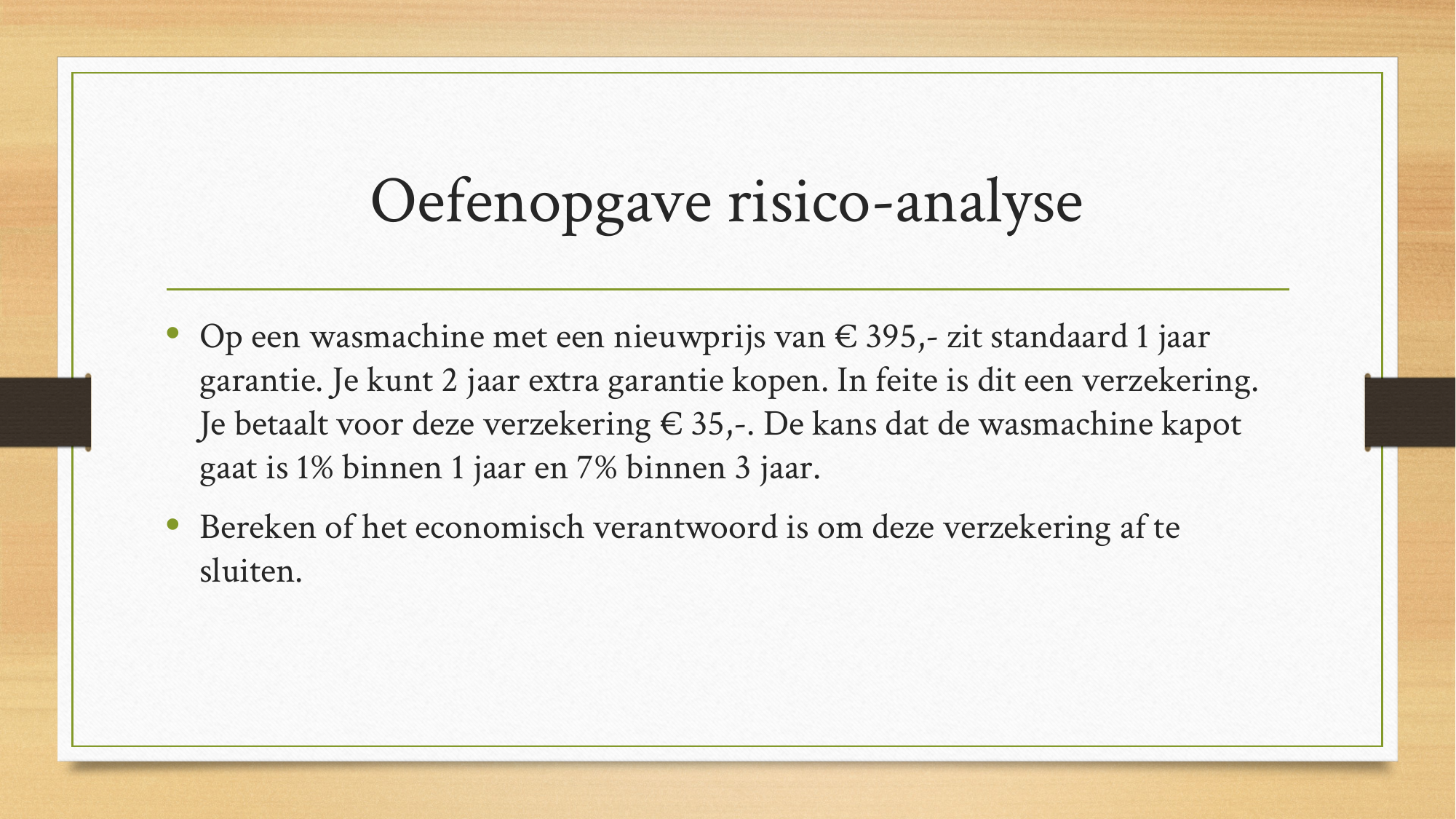

# Oefenopgave risico-analyse
Op een wasmachine met een nieuwprijs van € 395,- zit standaard 1 jaar garantie. Je kunt 2 jaar extra garantie kopen. In feite is dit een verzekering. Je betaalt voor deze verzekering € 35,-. De kans dat de wasmachine kapot gaat is 1% binnen 1 jaar en 7% binnen 3 jaar.
Bereken of het economisch verantwoord is om deze verzekering af te sluiten.